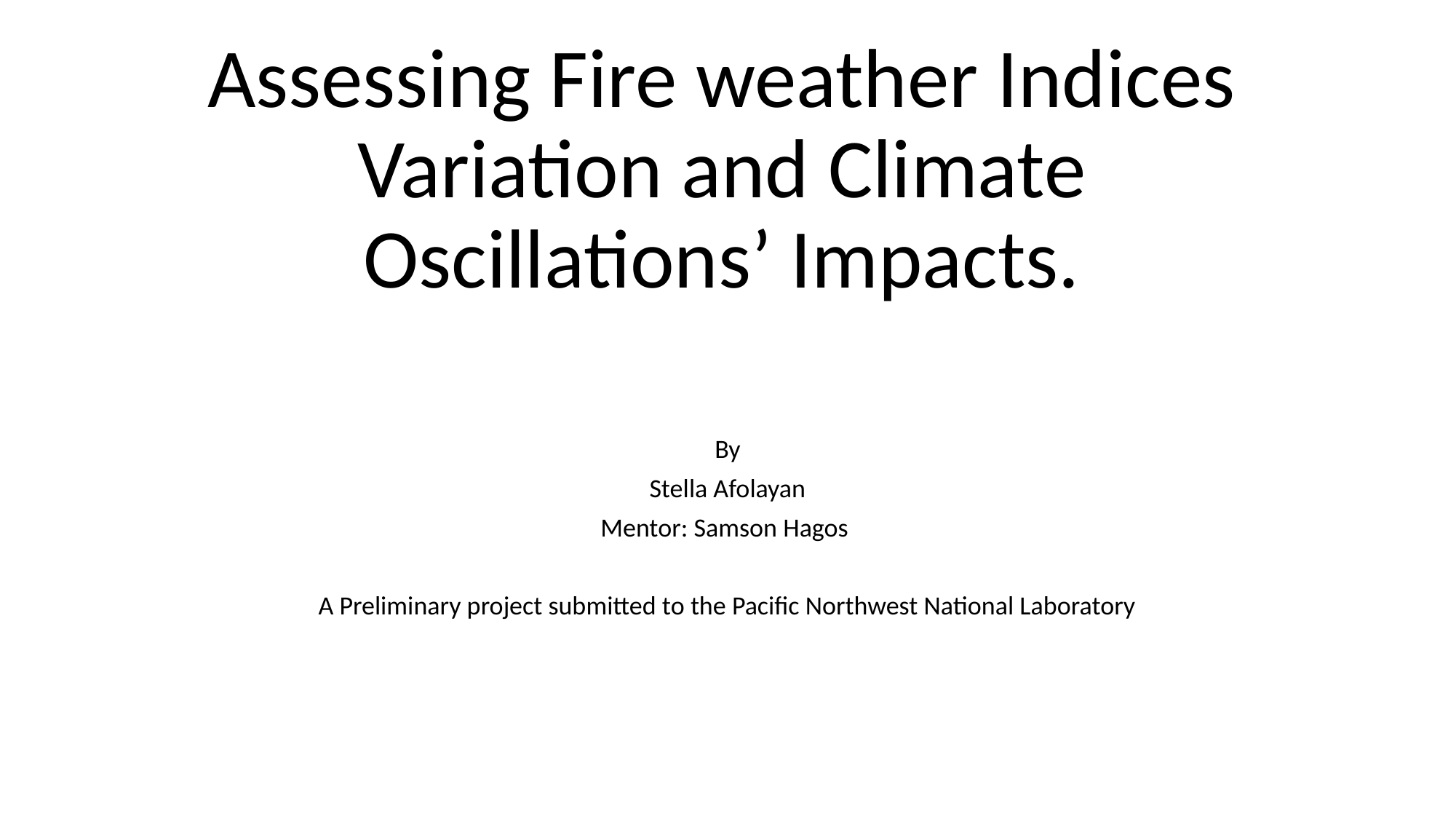

# Assessing Fire weather Indices Variation and Climate Oscillations’ Impacts.
By
Stella Afolayan
Mentor: Samson Hagos

A Preliminary project submitted to the Pacific Northwest National Laboratory